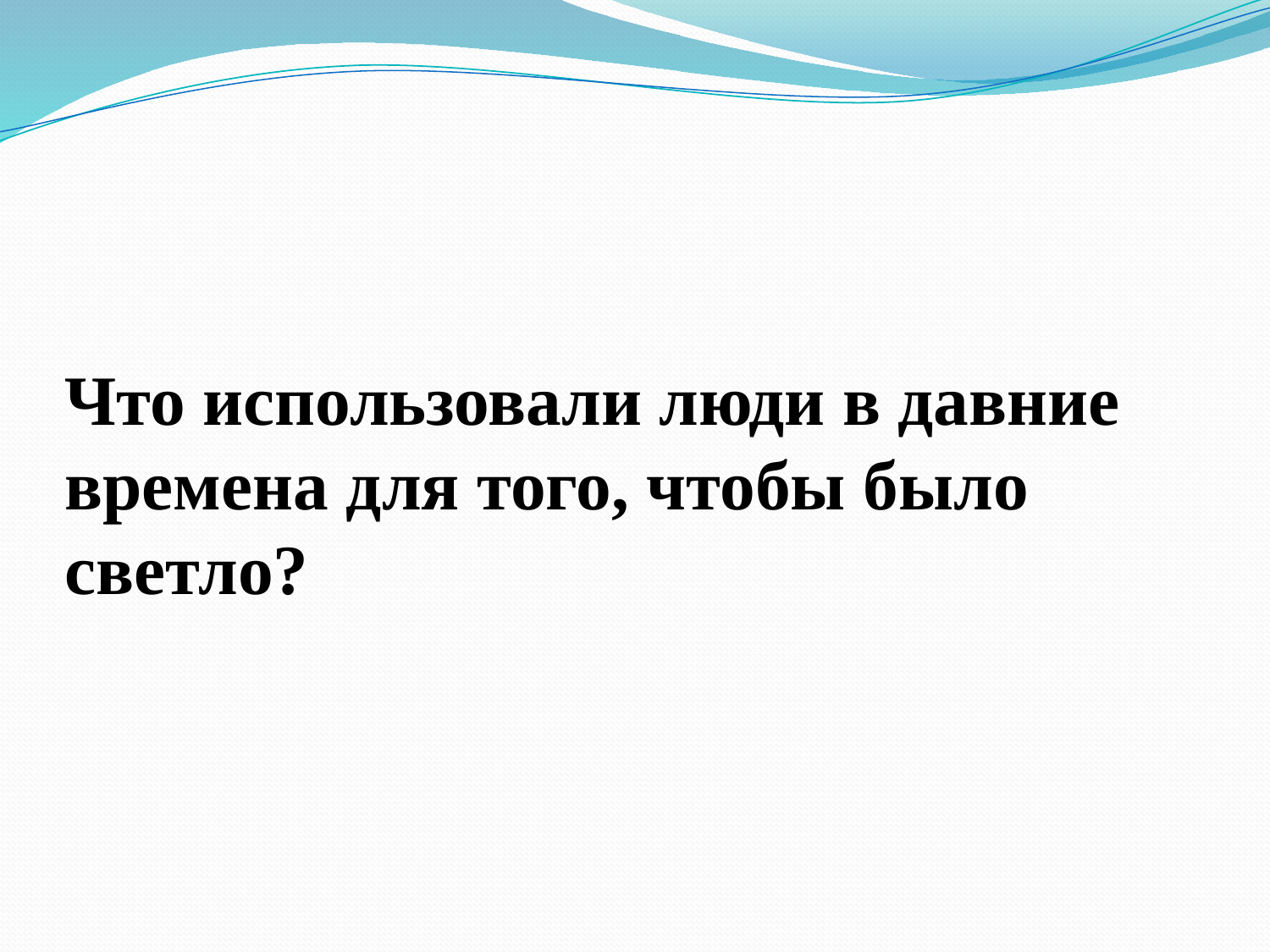

# Что использовали люди в давние времена для того, чтобы было светло?